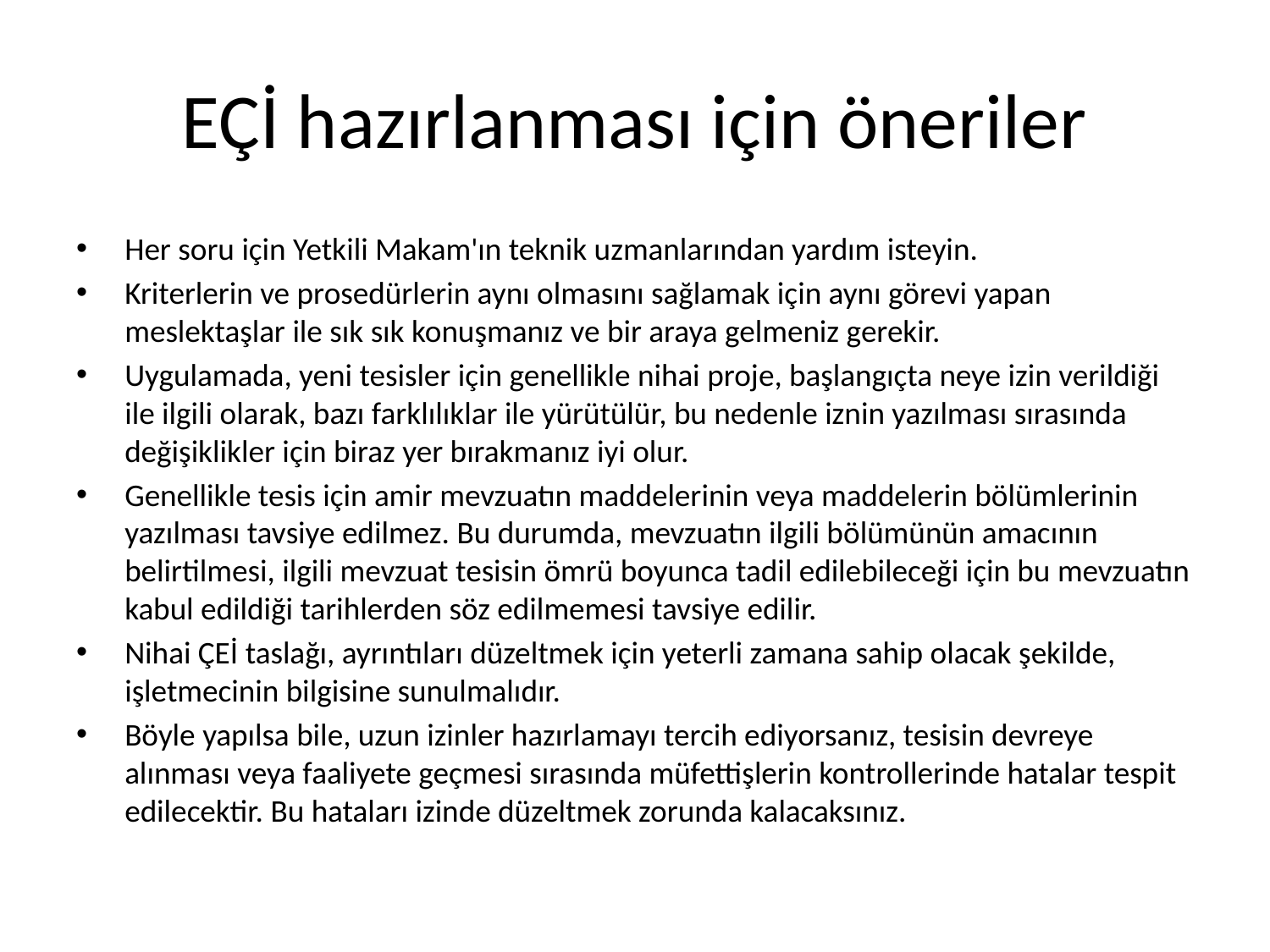

# EÇİ hazırlanması için öneriler
Her soru için Yetkili Makam'ın teknik uzmanlarından yardım isteyin.
Kriterlerin ve prosedürlerin aynı olmasını sağlamak için aynı görevi yapan meslektaşlar ile sık sık konuşmanız ve bir araya gelmeniz gerekir.
Uygulamada, yeni tesisler için genellikle nihai proje, başlangıçta neye izin verildiği ile ilgili olarak, bazı farklılıklar ile yürütülür, bu nedenle iznin yazılması sırasında değişiklikler için biraz yer bırakmanız iyi olur.
Genellikle tesis için amir mevzuatın maddelerinin veya maddelerin bölümlerinin yazılması tavsiye edilmez. Bu durumda, mevzuatın ilgili bölümünün amacının belirtilmesi, ilgili mevzuat tesisin ömrü boyunca tadil edilebileceği için bu mevzuatın kabul edildiği tarihlerden söz edilmemesi tavsiye edilir.
Nihai ÇEİ taslağı, ayrıntıları düzeltmek için yeterli zamana sahip olacak şekilde, işletmecinin bilgisine sunulmalıdır.
Böyle yapılsa bile, uzun izinler hazırlamayı tercih ediyorsanız, tesisin devreye alınması veya faaliyete geçmesi sırasında müfettişlerin kontrollerinde hatalar tespit edilecektir. Bu hataları izinde düzeltmek zorunda kalacaksınız.